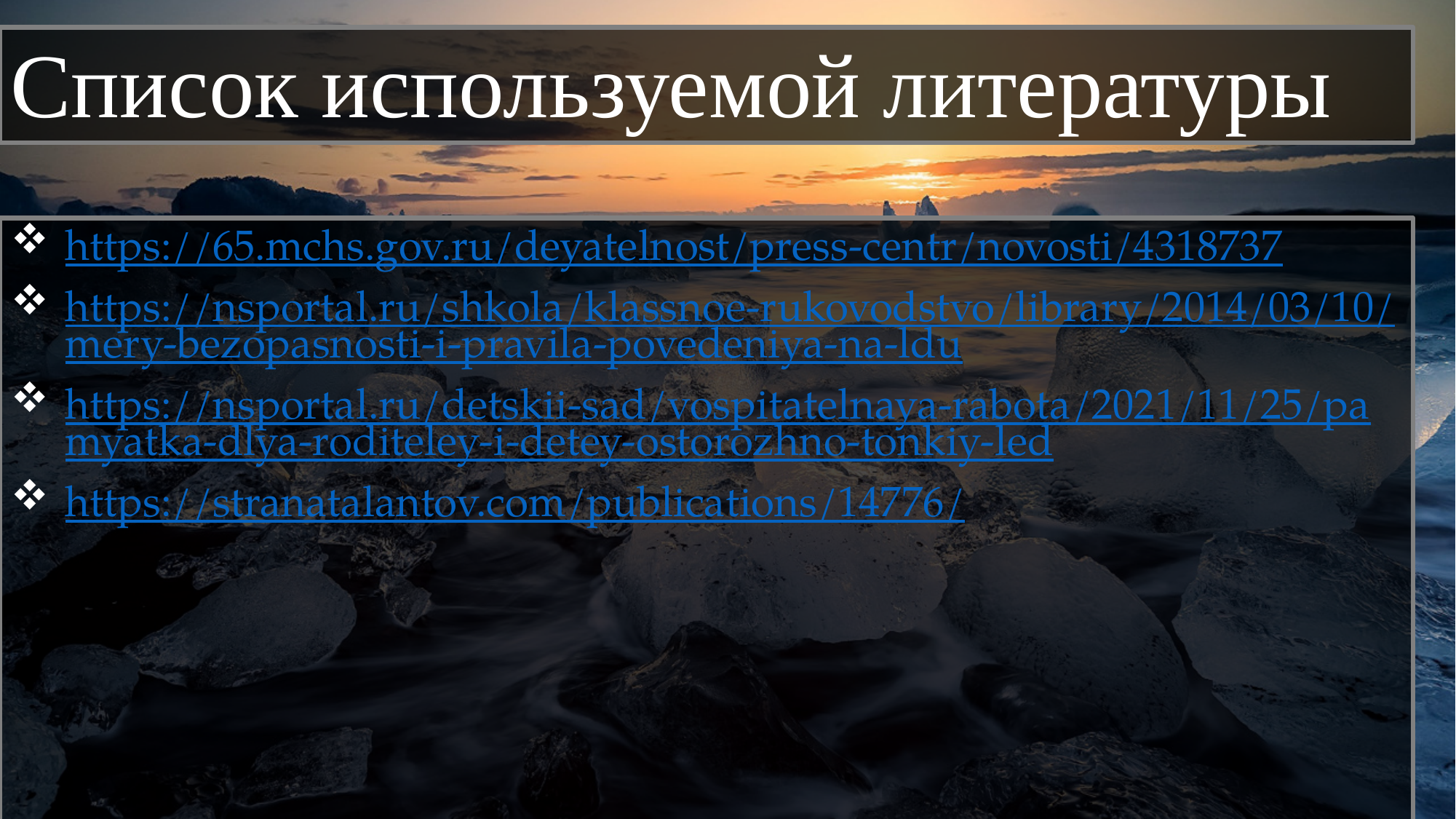

# Список используемой литературы
https://65.mchs.gov.ru/deyatelnost/press-centr/novosti/4318737
https://nsportal.ru/shkola/klassnoe-rukovodstvo/library/2014/03/10/mery-bezopasnosti-i-pravila-povedeniya-na-ldu
https://nsportal.ru/detskii-sad/vospitatelnaya-rabota/2021/11/25/pamyatka-dlya-roditeley-i-detey-ostorozhno-tonkiy-led
https://stranatalantov.com/publications/14776/